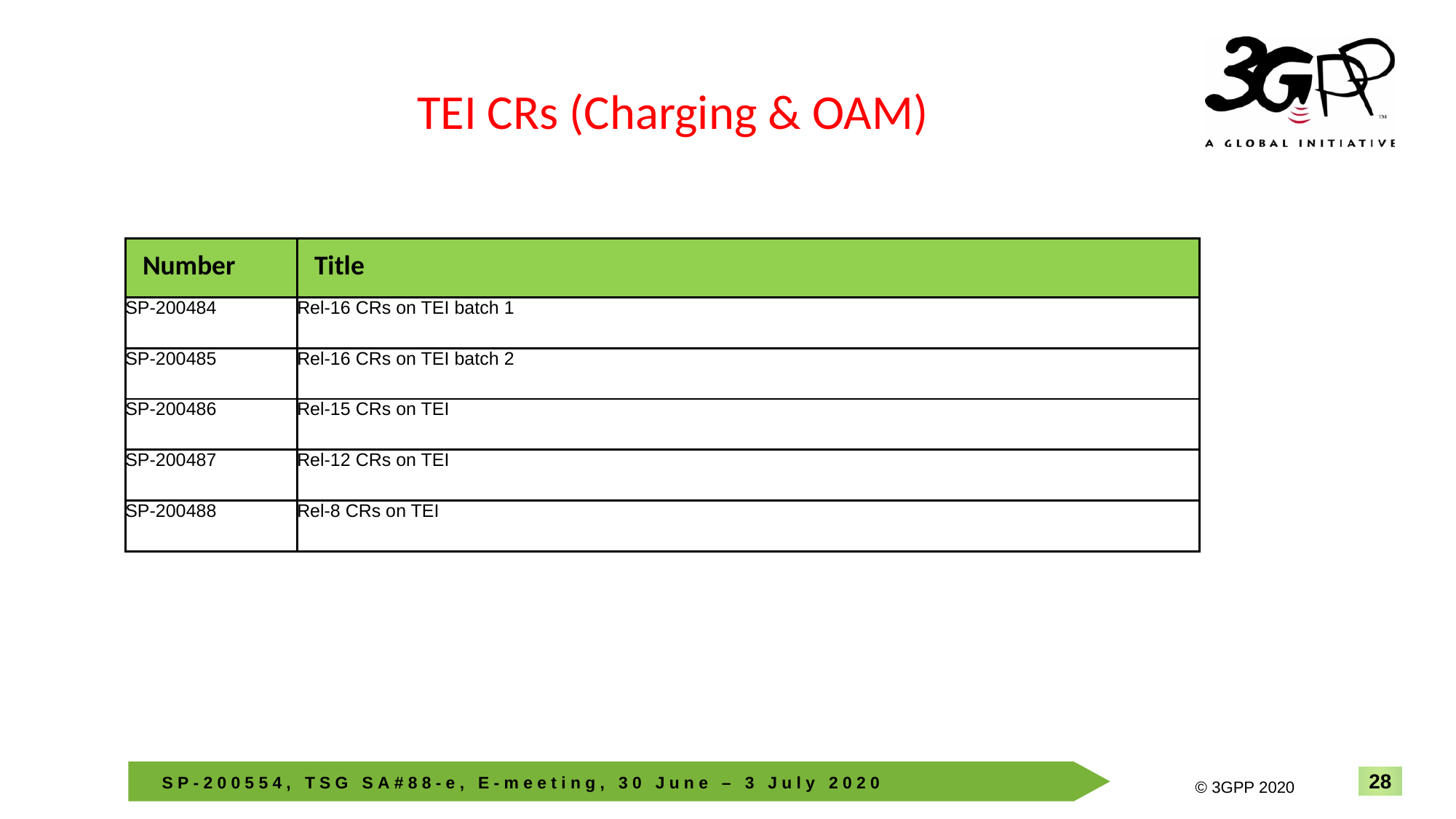

TEI CRs (Charging & OAM)

| Number | Title |
| --- | --- |
| SP-200484 | Rel-16 CRs on TEI batch 1 |
| SP-200485 | Rel-16 CRs on TEI batch 2 |
| SP-200486 | Rel-15 CRs on TEI |
| SP-200487 | Rel-12 CRs on TEI |
| SP-200488 | Rel-8 CRs on TEI |